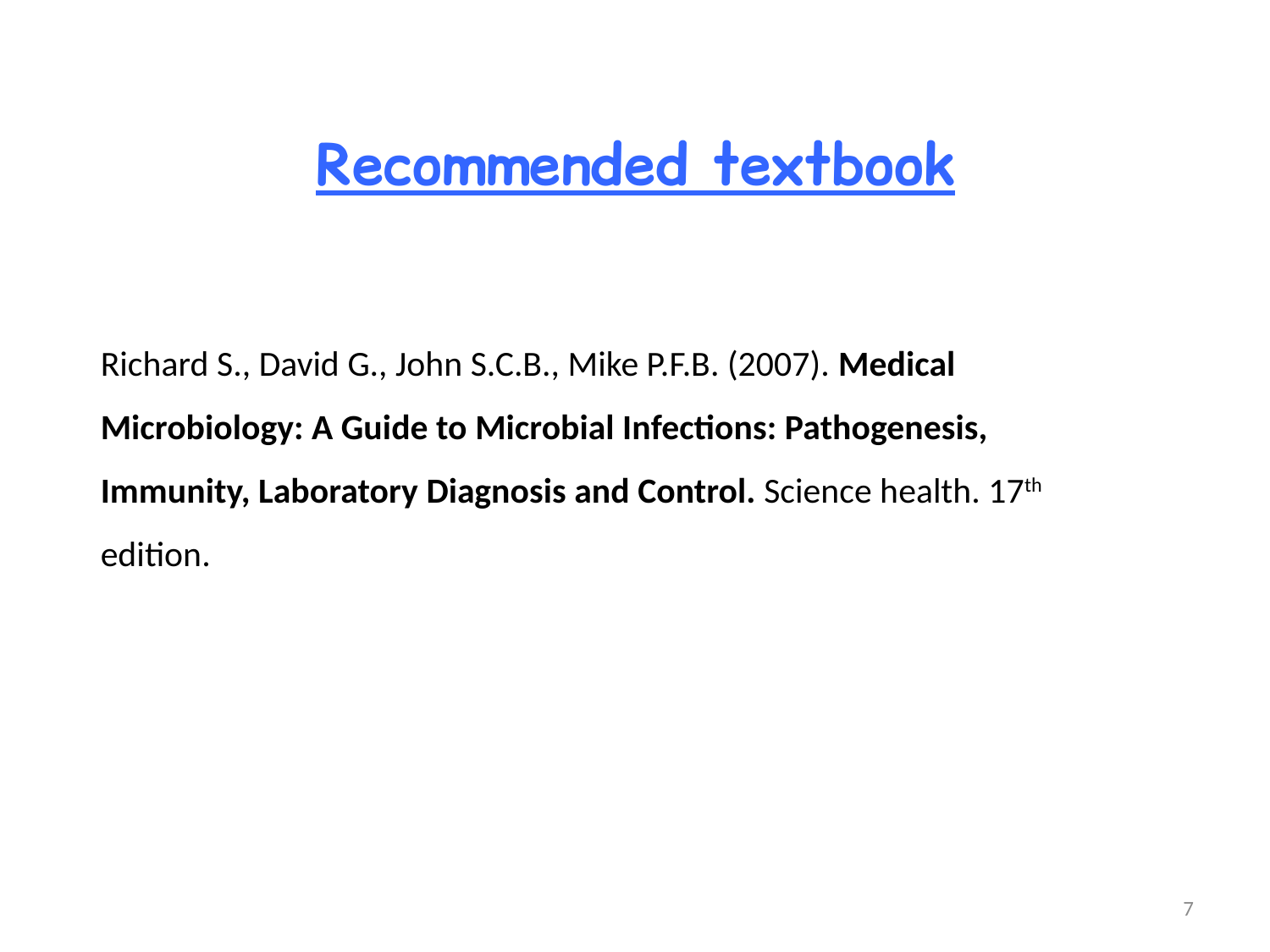

Recommended textbook

Richard S., David G., John S.C.B., Mike P.F.B. (2007). Medical Microbiology: A Guide to Microbial Infections: Pathogenesis, Immunity, Laboratory Diagnosis and Control. Science health. 17th edition.

7